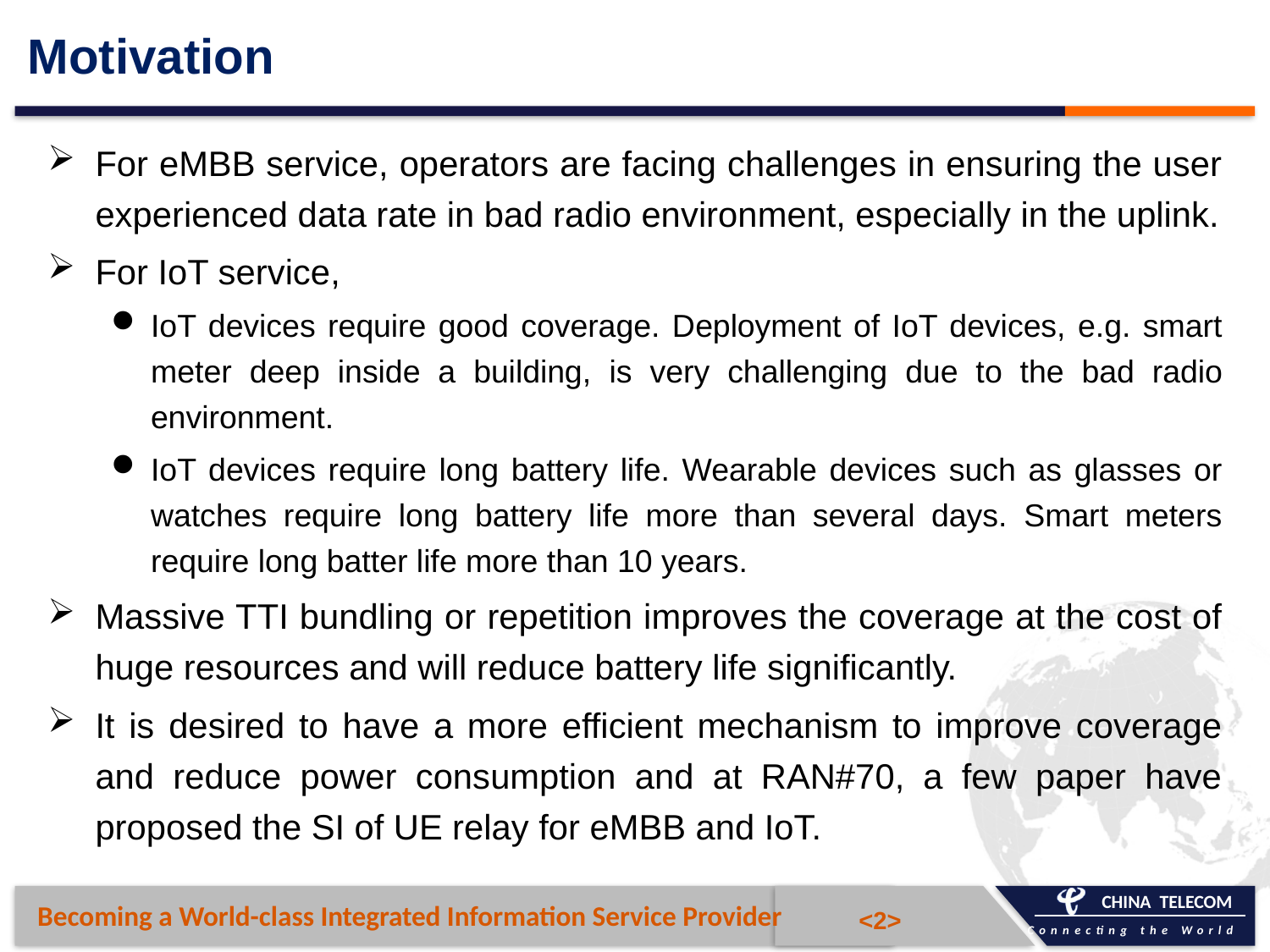

# Motivation
For eMBB service, operators are facing challenges in ensuring the user experienced data rate in bad radio environment, especially in the uplink.
For IoT service,
IoT devices require good coverage. Deployment of IoT devices, e.g. smart meter deep inside a building, is very challenging due to the bad radio environment.
IoT devices require long battery life. Wearable devices such as glasses or watches require long battery life more than several days. Smart meters require long batter life more than 10 years.
Massive TTI bundling or repetition improves the coverage at the cost of huge resources and will reduce battery life significantly.
It is desired to have a more efficient mechanism to improve coverage and reduce power consumption and at RAN#70, a few paper have proposed the SI of UE relay for eMBB and IoT.